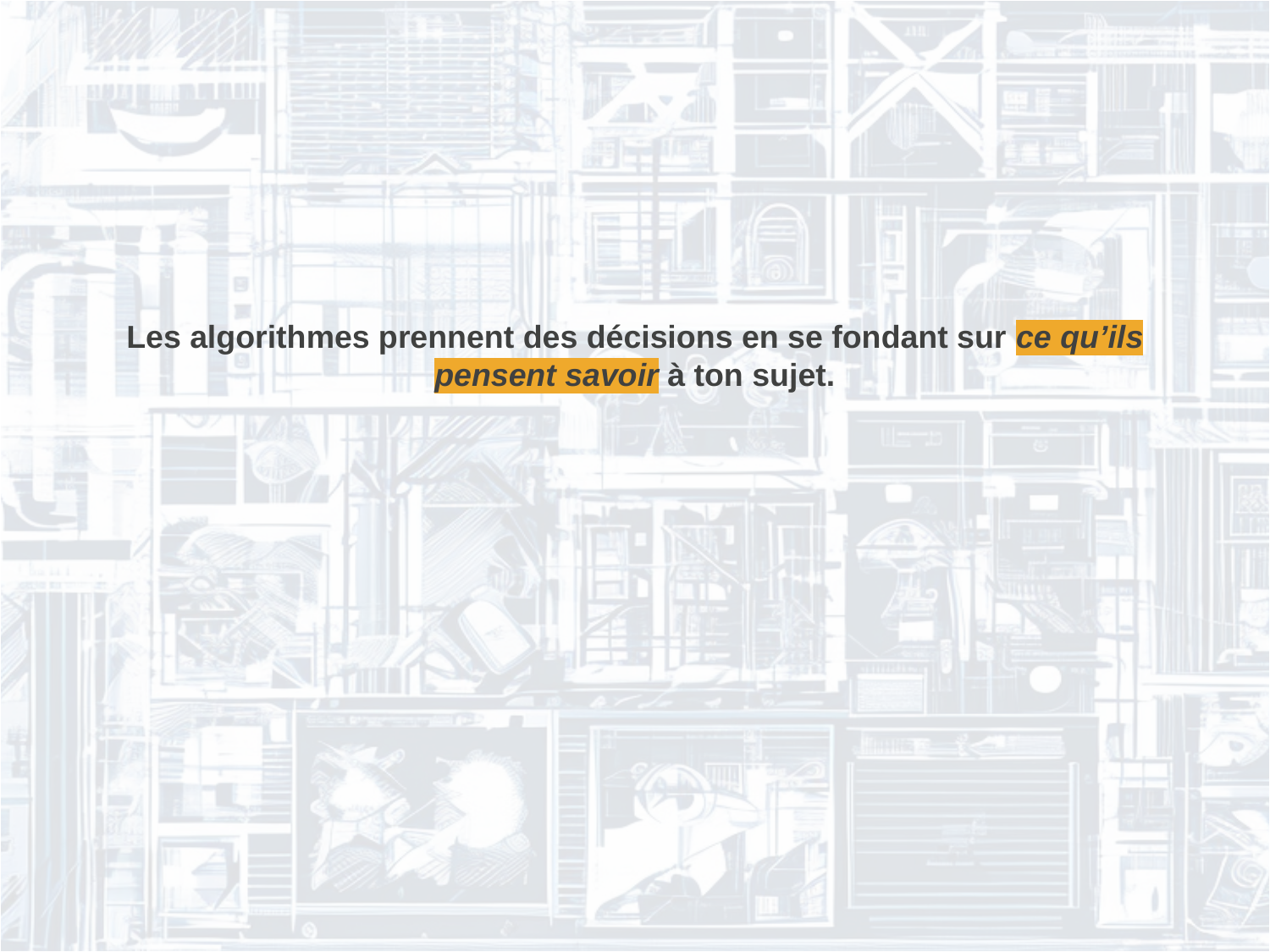

Les algorithmes prennent des décisions en se fondant sur ce qu’ils pensent savoir à ton sujet.